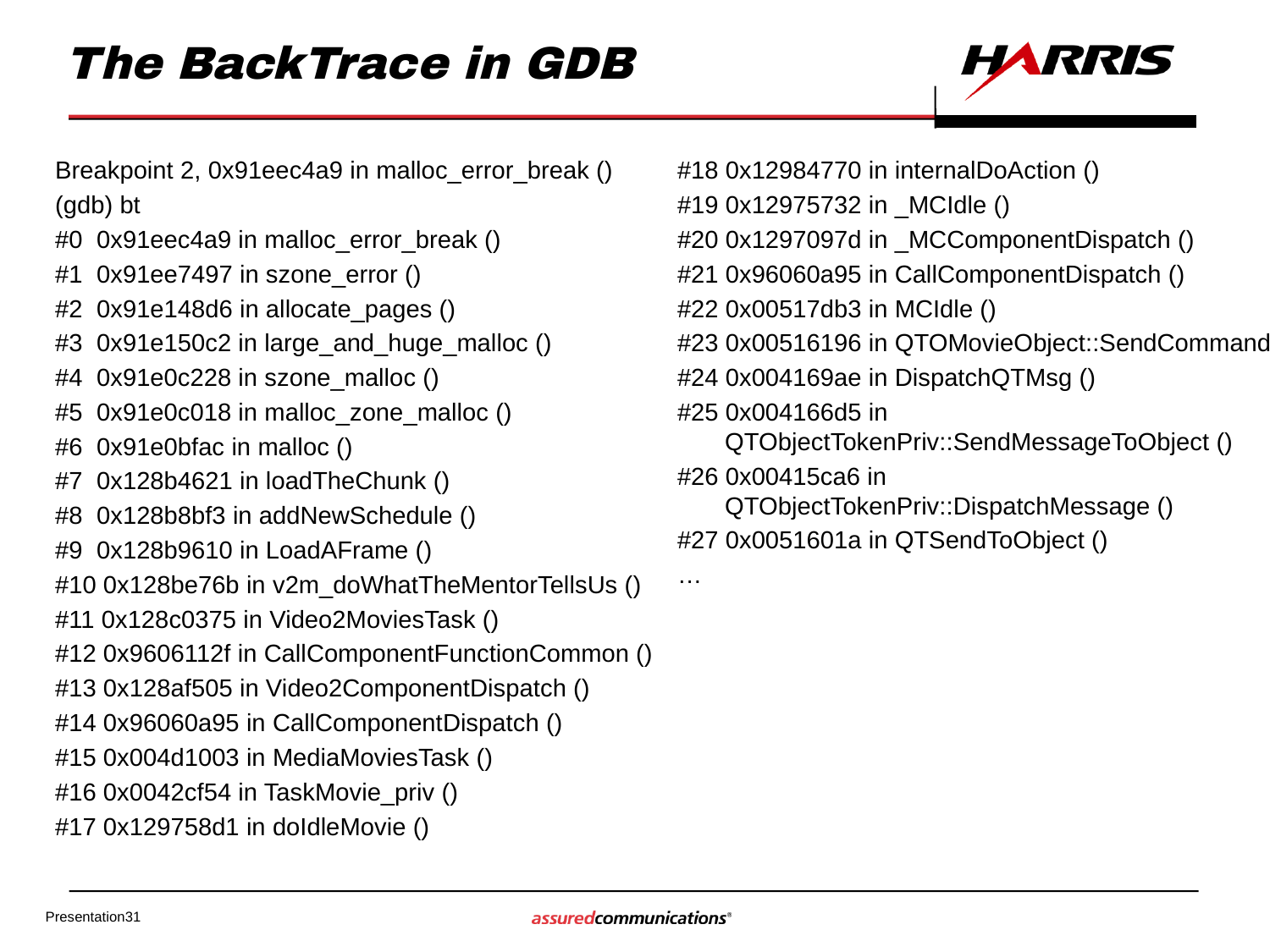

# The BackTrace in GDB
Breakpoint 2, 0x91eec4a9 in malloc_error_break ()
(gdb) bt
#0  0x91eec4a9 in malloc_error_break ()
#1  0x91ee7497 in szone_error ()
#2  0x91e148d6 in allocate_pages ()
#3  0x91e150c2 in large_and_huge_malloc ()
#4  0x91e0c228 in szone_malloc ()
#5  0x91e0c018 in malloc_zone_malloc ()
#6  0x91e0bfac in malloc ()
#7  0x128b4621 in loadTheChunk ()
#8  0x128b8bf3 in addNewSchedule ()
#9  0x128b9610 in LoadAFrame ()
#10 0x128be76b in v2m_doWhatTheMentorTellsUs ()
#11 0x128c0375 in Video2MoviesTask ()
#12 0x9606112f in CallComponentFunctionCommon ()
#13 0x128af505 in Video2ComponentDispatch ()
#14 0x96060a95 in CallComponentDispatch ()
#15 0x004d1003 in MediaMoviesTask ()
#16 0x0042cf54 in TaskMovie_priv ()
#17 0x129758d1 in doIdleMovie ()
#18 0x12984770 in internalDoAction ()
#19 0x12975732 in _MCIdle ()
#20 0x1297097d in _MCComponentDispatch ()
#21 0x96060a95 in CallComponentDispatch ()
#22 0x00517db3 in MCIdle ()
#23 0x00516196 in QTOMovieObject::SendCommand ()
#24 0x004169ae in DispatchQTMsg ()
#25 0x004166d5 in QTObjectTokenPriv::SendMessageToObject ()
#26 0x00415ca6 in QTObjectTokenPriv::DispatchMessage ()
#27 0x0051601a in QTSendToObject ()
…